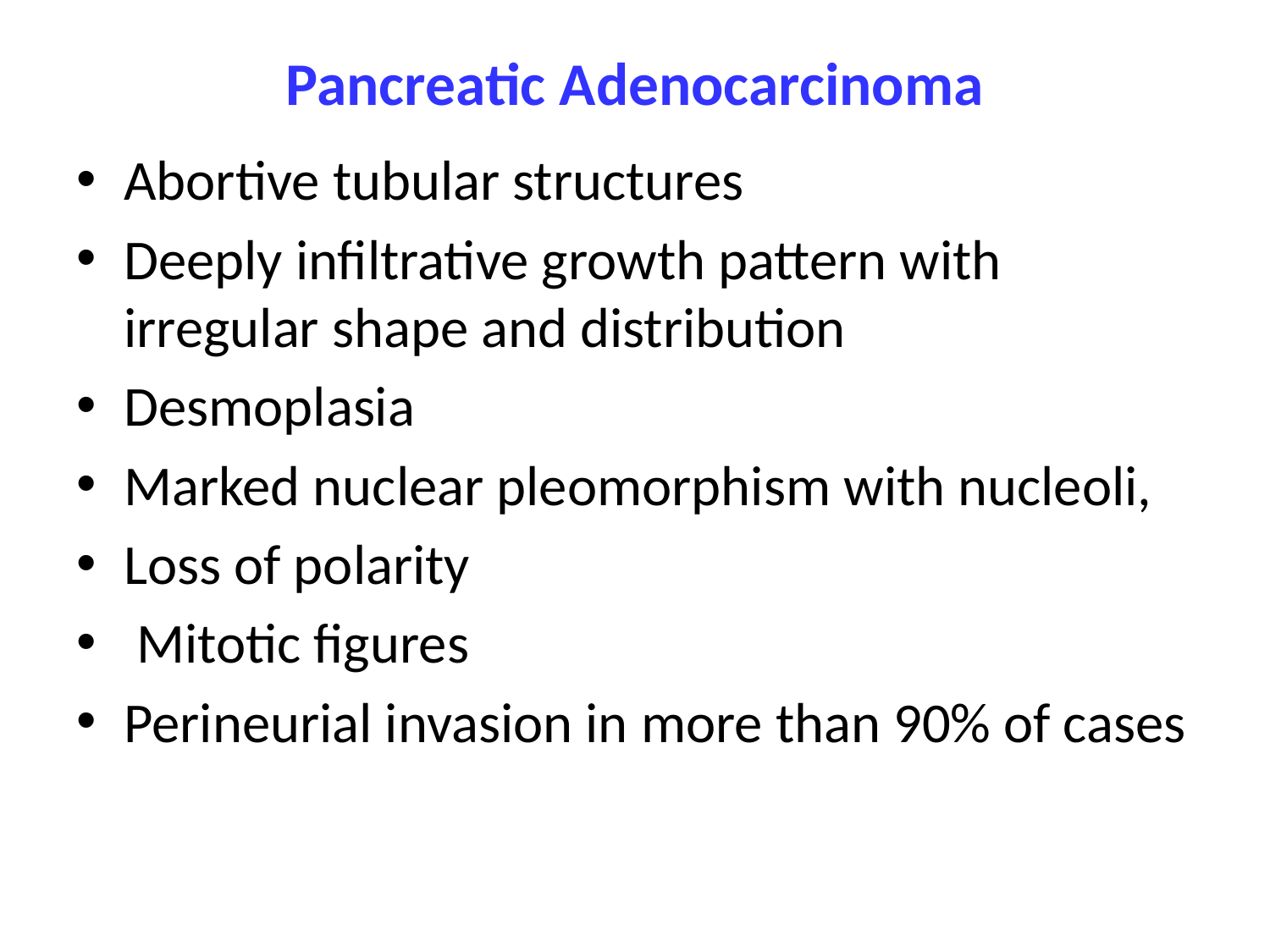

# Pancreatic Adenocarcinoma
Abortive tubular structures
Deeply infiltrative growth pattern with irregular shape and distribution
Desmoplasia
Marked nuclear pleomorphism with nucleoli,
Loss of polarity
 Mitotic figures
Perineurial invasion in more than 90% of cases